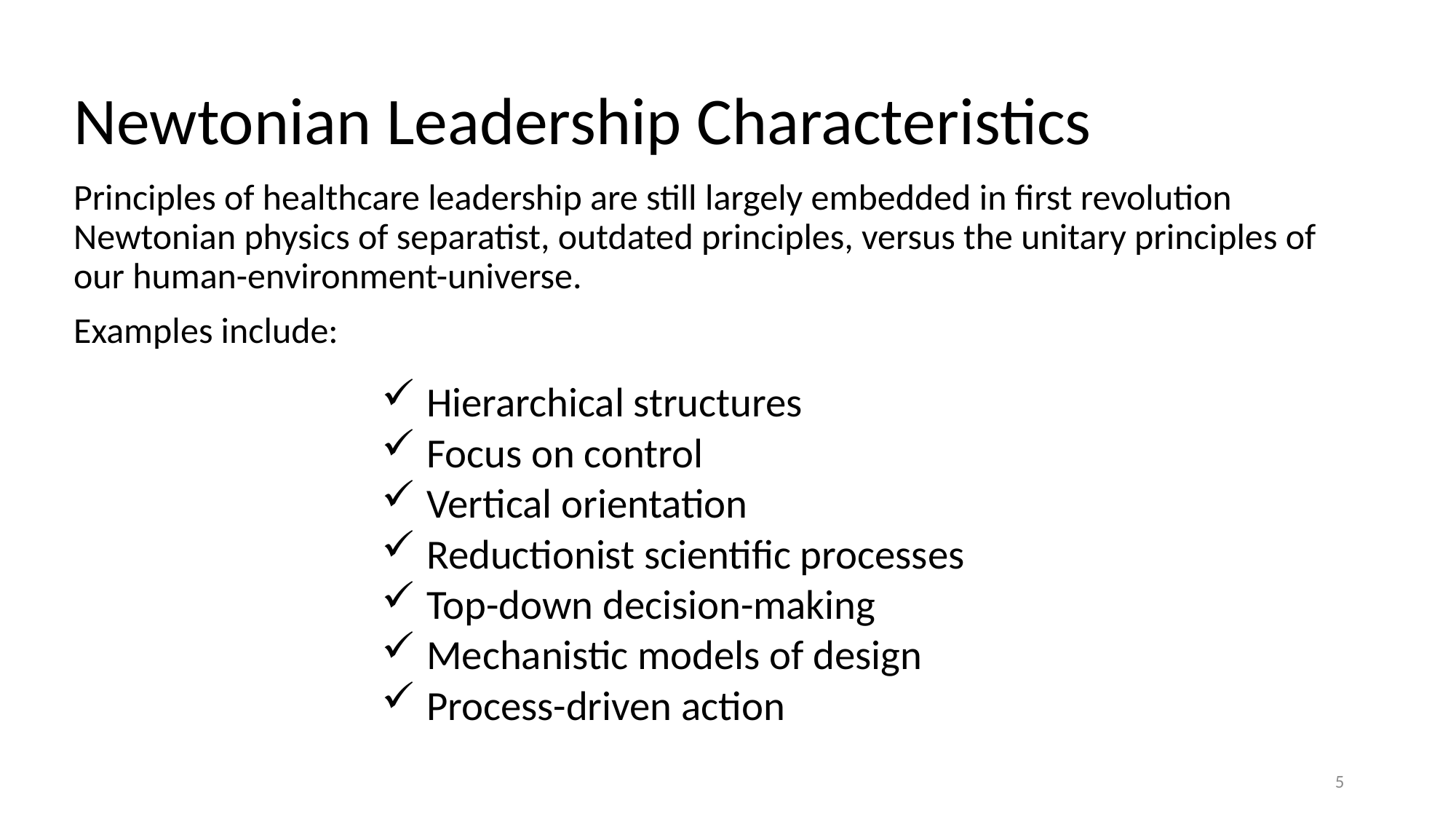

# Newtonian Leadership Characteristics
Principles of healthcare leadership are still largely embedded in first revolution Newtonian physics of separatist, outdated principles, versus the unitary principles of our human-environment-universe.
Examples include:
  Hierarchical structures
  Focus on control
  Vertical orientation
  Reductionist scientific processes
  Top-down decision-making
  Mechanistic models of design
  Process-driven action

5